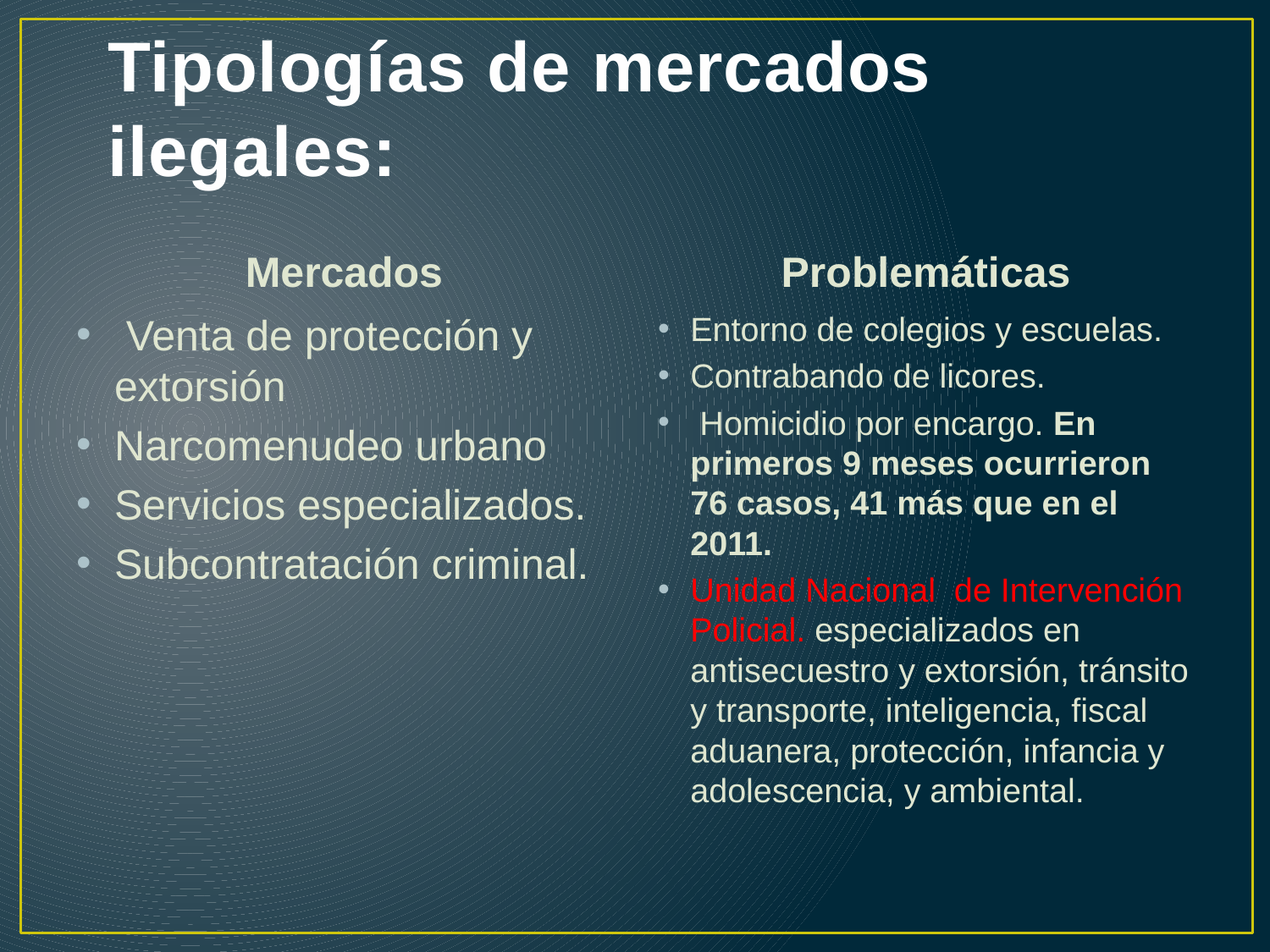

# Tipologías de mercados ilegales:
Mercados
Problemáticas
 Venta de protección y extorsión
Narcomenudeo urbano
Servicios especializados.
Subcontratación criminal.

Entorno de colegios y escuelas.
Contrabando de licores.
 Homicidio por encargo. En primeros 9 meses ocurrieron 76 casos, 41 más que en el 2011.
Unidad Nacional  de Intervención Policial. especializados en antisecuestro y extorsión, tránsito y transporte, inteligencia, fiscal aduanera, protección, infancia y adolescencia, y ambiental.